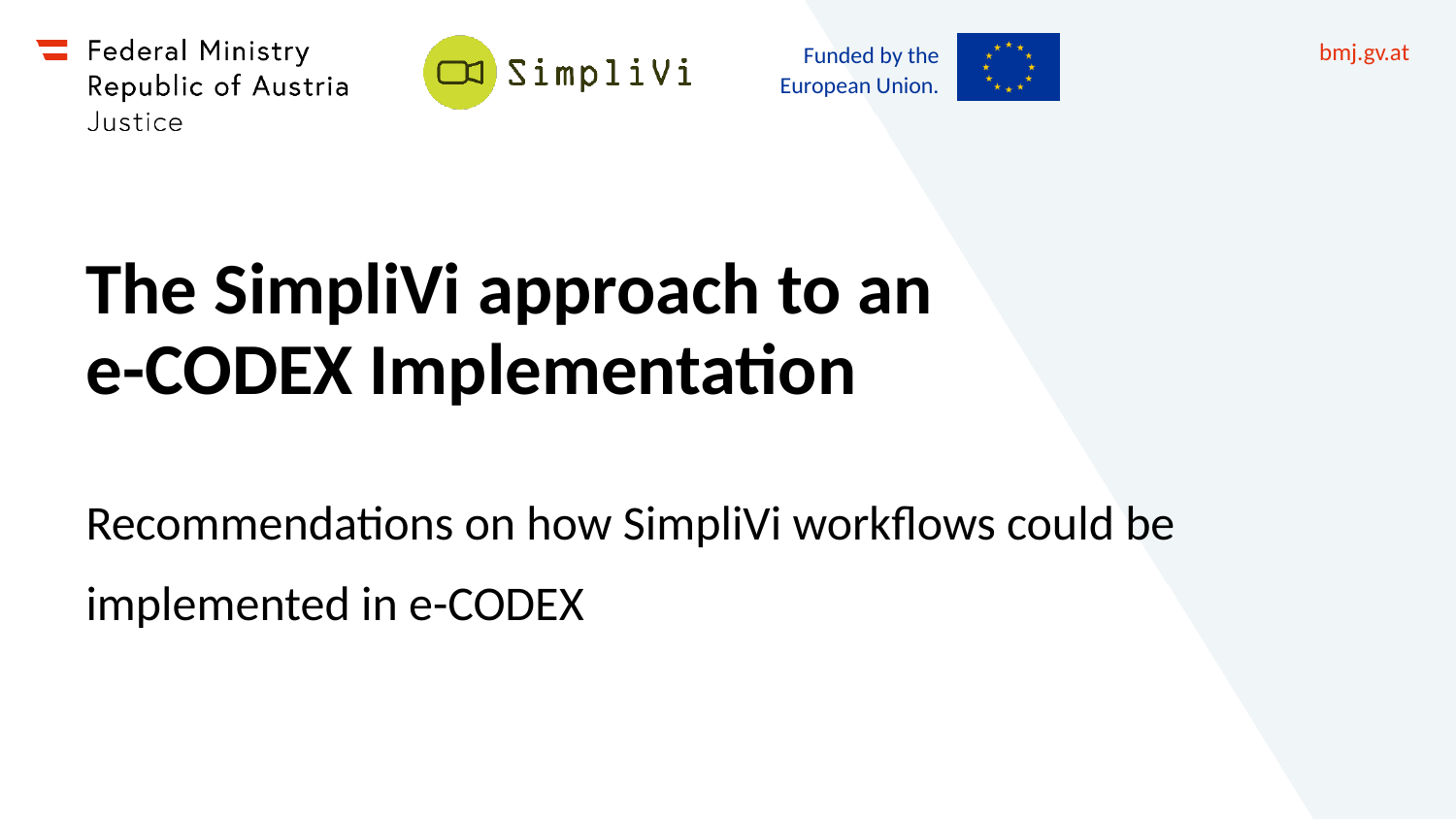

# The SimpliVi approach to an e-CODEX Implementation
Recommendations on how SimpliVi workflows could be implemented in e-CODEX